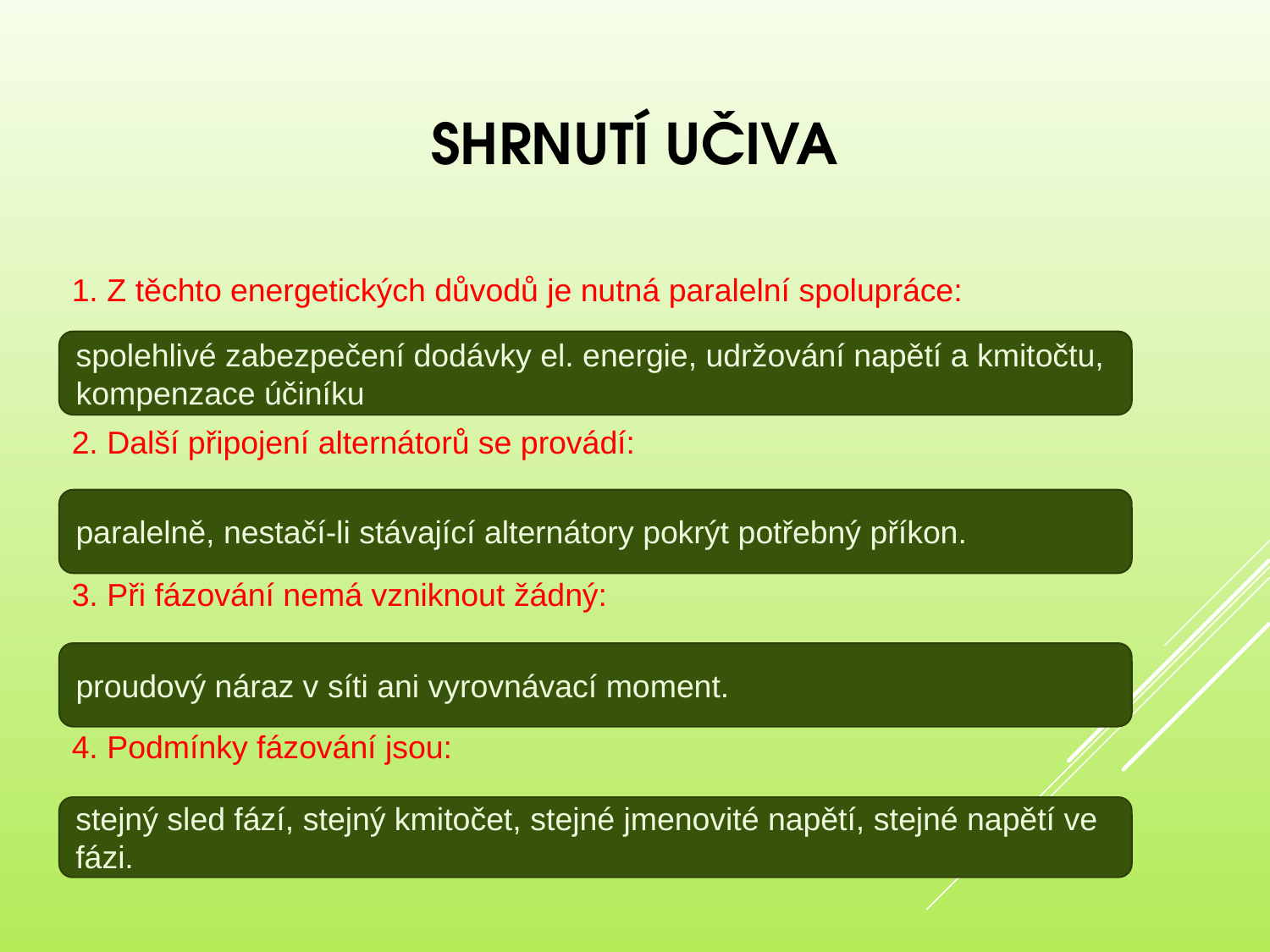

Shrnutí učiva

1. Z těchto energetických důvodů je nutná paralelní spolupráce:

2. Další připojení alternátorů se provádí:

3. Při fázování nemá vzniknout žádný:

4. Podmínky fázování jsou:

spolehlivé zabezpečení dodávky el. energie, udržování napětí a kmitočtu, kompenzace účiníku
paralelně, nestačí-li stávající alternátory pokrýt potřebný příkon.
proudový náraz v síti ani vyrovnávací moment.
stejný sled fází, stejný kmitočet, stejné jmenovité napětí, stejné napětí ve fázi.